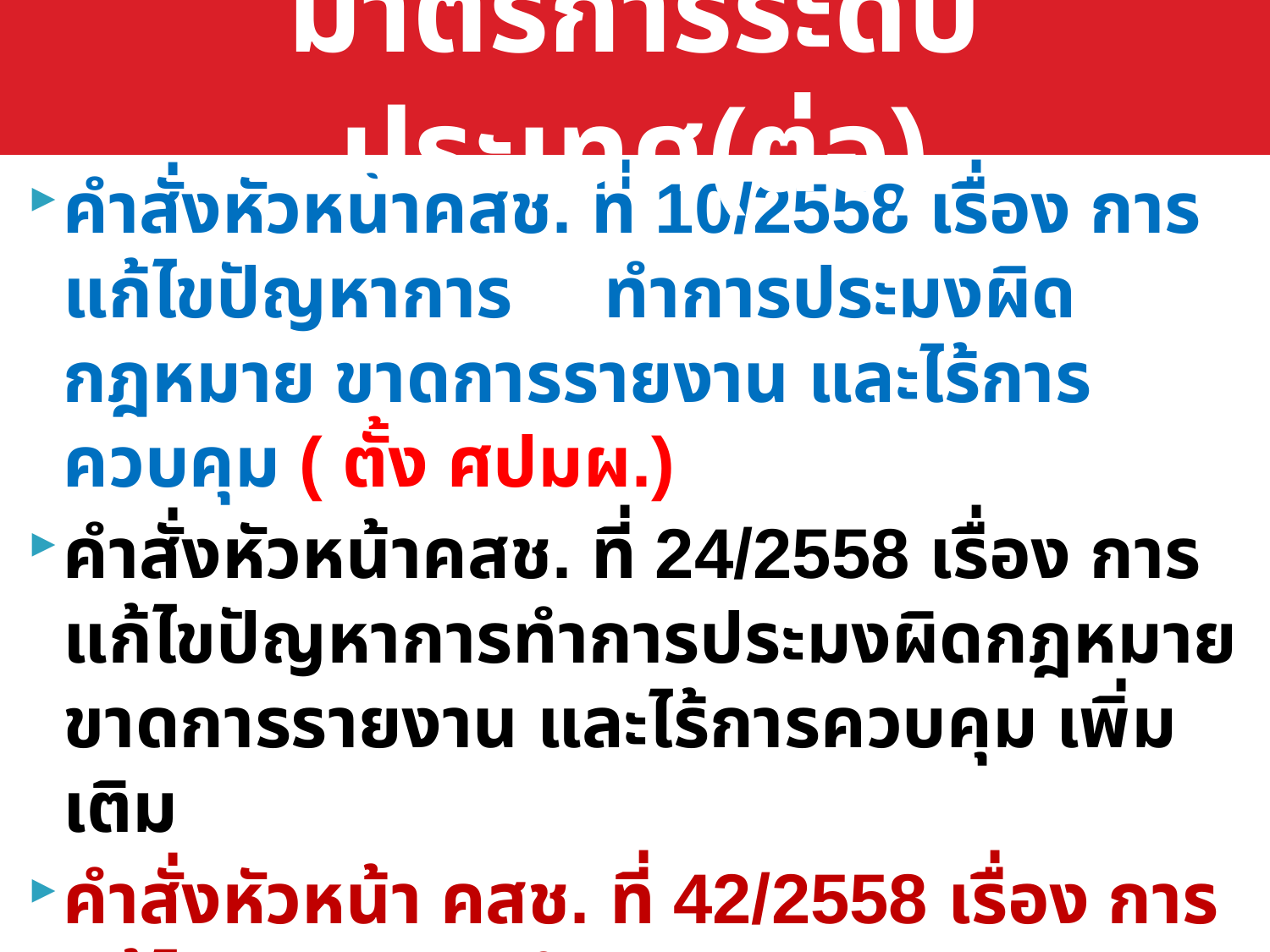

# มาตรการระดับประเทศ(ต่อ)
คำสั่งหัวหน้าคสช. ที่ 10/2558 เรื่อง การแก้ไขปัญหาการ     ทําการประมงผิดกฎหมาย ขาดการรายงาน และไร้การควบคุม ( ตั้ง ศปมผ.)
คำสั่งหัวหน้าคสช. ที่ 24/2558 เรื่อง การแก้ไขปัญหาการทําการประมงผิดกฎหมาย ขาดการรายงาน และไร้การควบคุม เพิ่มเติม
คำสั่งหัวหน้า คสช. ที่ 42/2558 เรื่อง การแก้ไขปัญหาการทำการประมงผิดกฎหมาย ขาดการรายงาน และไร้การควบคุม เพิ่มเติมครั้งที่ 2